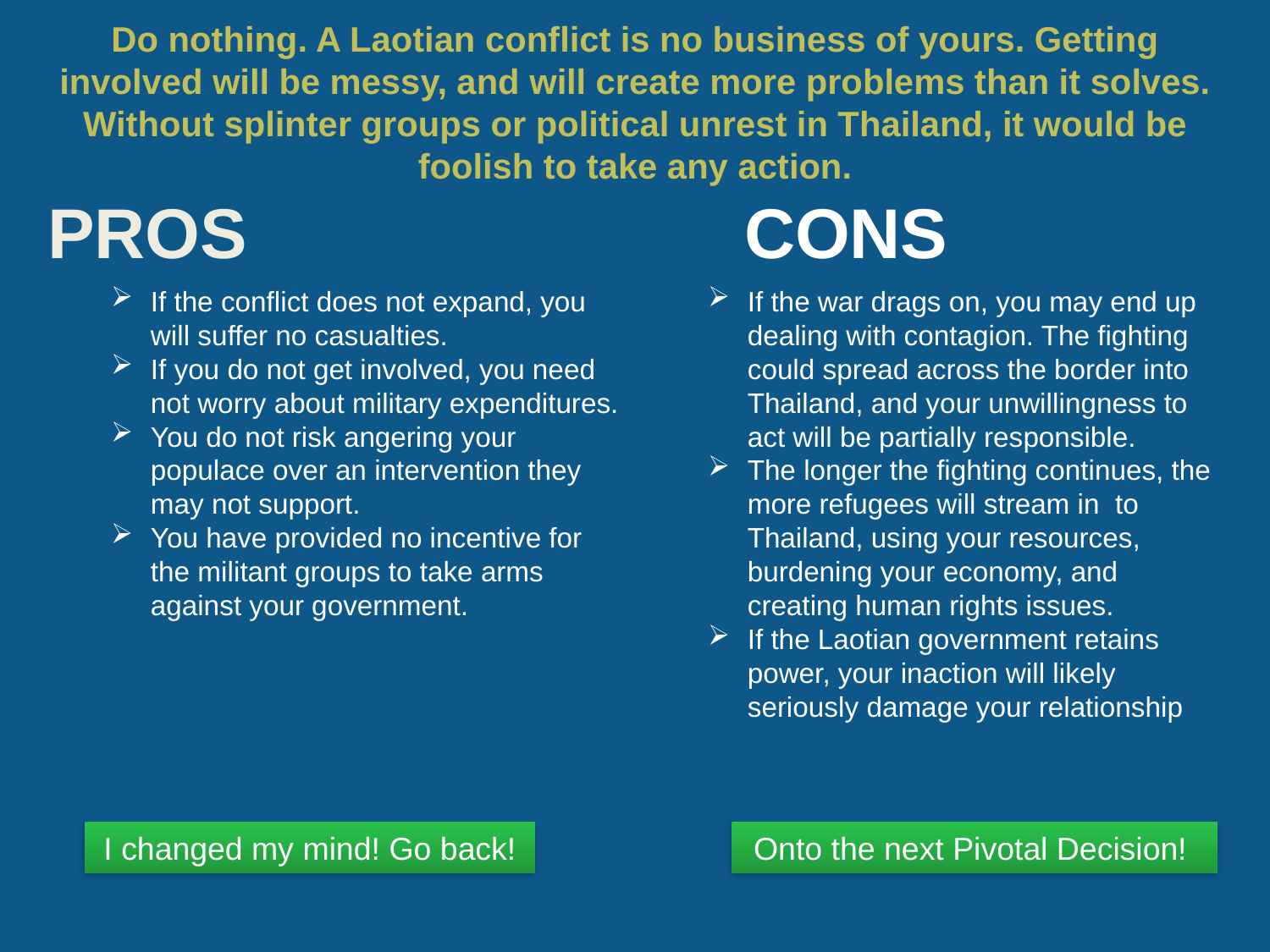

# Do nothing. A Laotian conflict is no business of yours. Getting involved will be messy, and will create more problems than it solves. Without splinter groups or political unrest in Thailand, it would be foolish to take any action.
If the conflict does not expand, you will suffer no casualties.
If you do not get involved, you need not worry about military expenditures.
You do not risk angering your populace over an intervention they may not support.
You have provided no incentive for the militant groups to take arms against your government.
If the war drags on, you may end up dealing with contagion. The fighting could spread across the border into Thailand, and your unwillingness to act will be partially responsible.
The longer the fighting continues, the more refugees will stream in  to Thailand, using your resources, burdening your economy, and creating human rights issues.
If the Laotian government retains power, your inaction will likely seriously damage your relationship